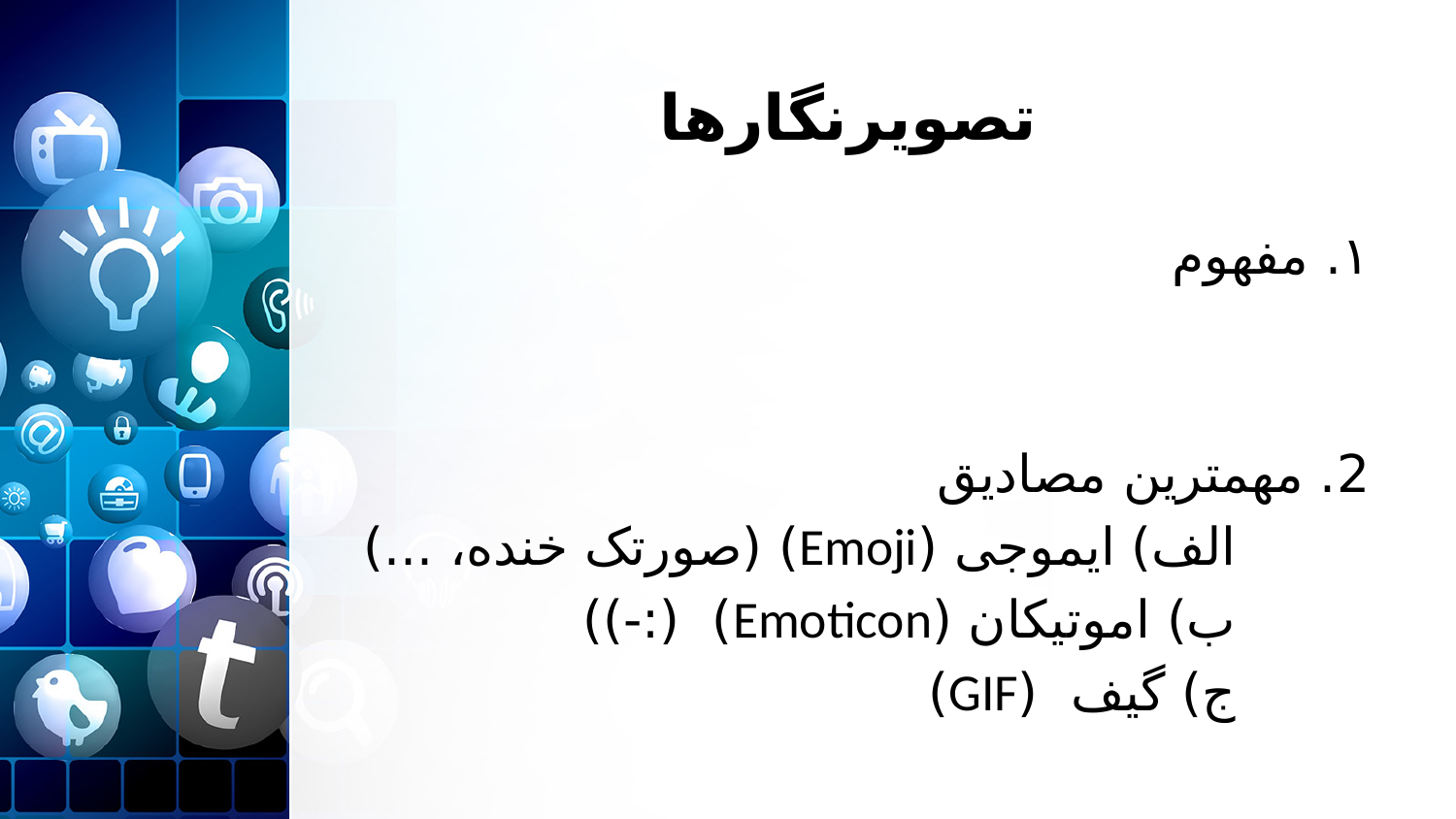

# تصویرنگارها
۱. مفهوم

2. مهمترین مصادیق
		الف) ایموجی (Emoji) (صورتک خنده، ...)
		ب) اموتیکان (Emoticon)  (:-))
		ج) گیف  (GIF)